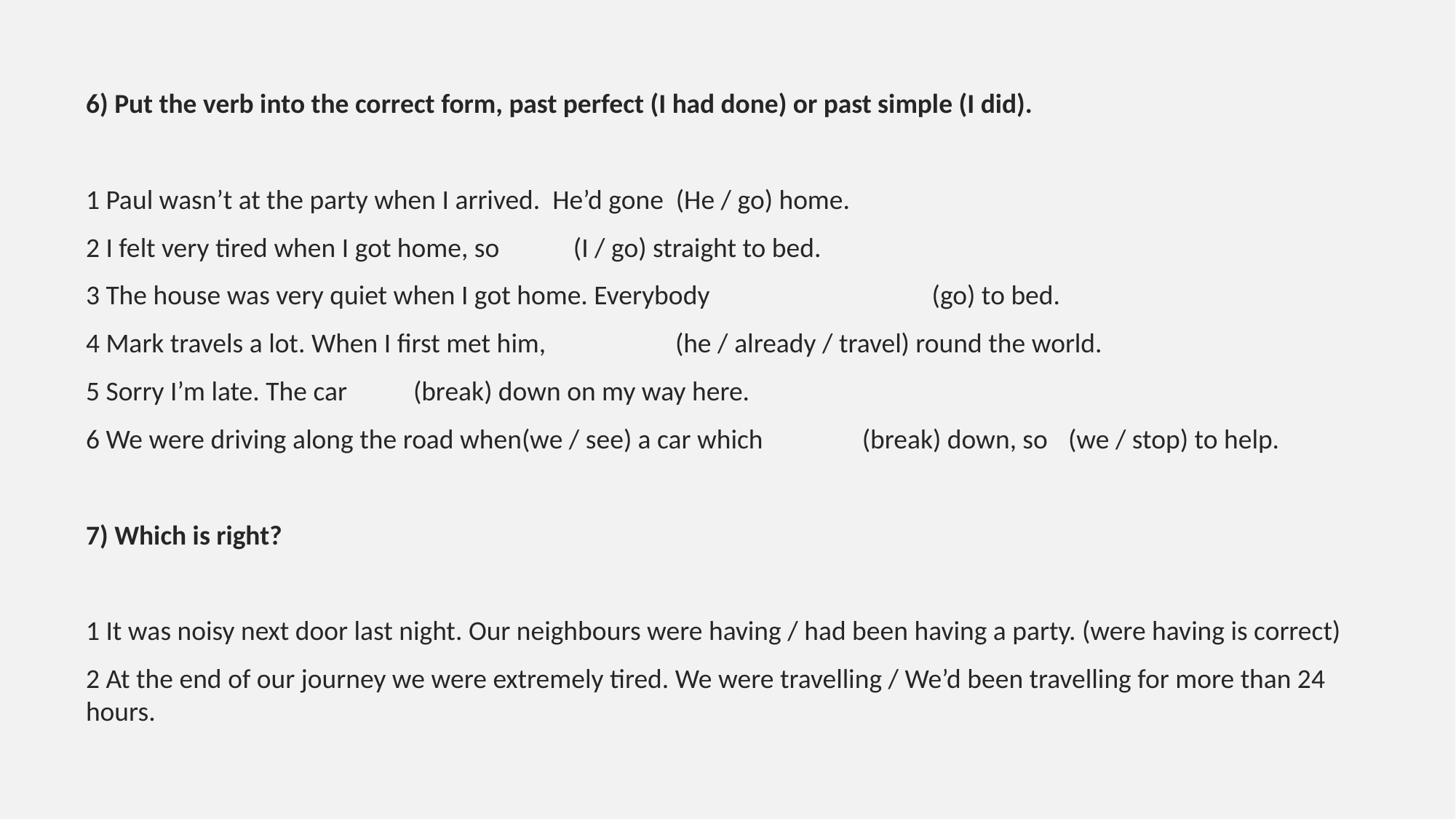

6) Put the verb into the correct form, past perfect (I had done) or past simple (I did).

1 Paul wasn’t at the party when I arrived.  He’d gone  (He / go) home.
2 I felt very tired when I got home, so            (I / go) straight to bed.
3 The house was very quiet when I got home. Everybody                                    (go) to bed.
4 Mark travels a lot. When I first met him,                     (he / already / travel) round the world.
5 Sorry I’m late. The car	(break) down on my way here.
6 We were driving along the road when(we / see) a car which  	  (break) down, so	(we / stop) to help.

7) Which is right?

1 It was noisy next door last night. Our neighbours were having / had been having a party. (were having is correct)
2 At the end of our journey we were extremely tired. We were travelling / We’d been travelling for more than 24 hours.